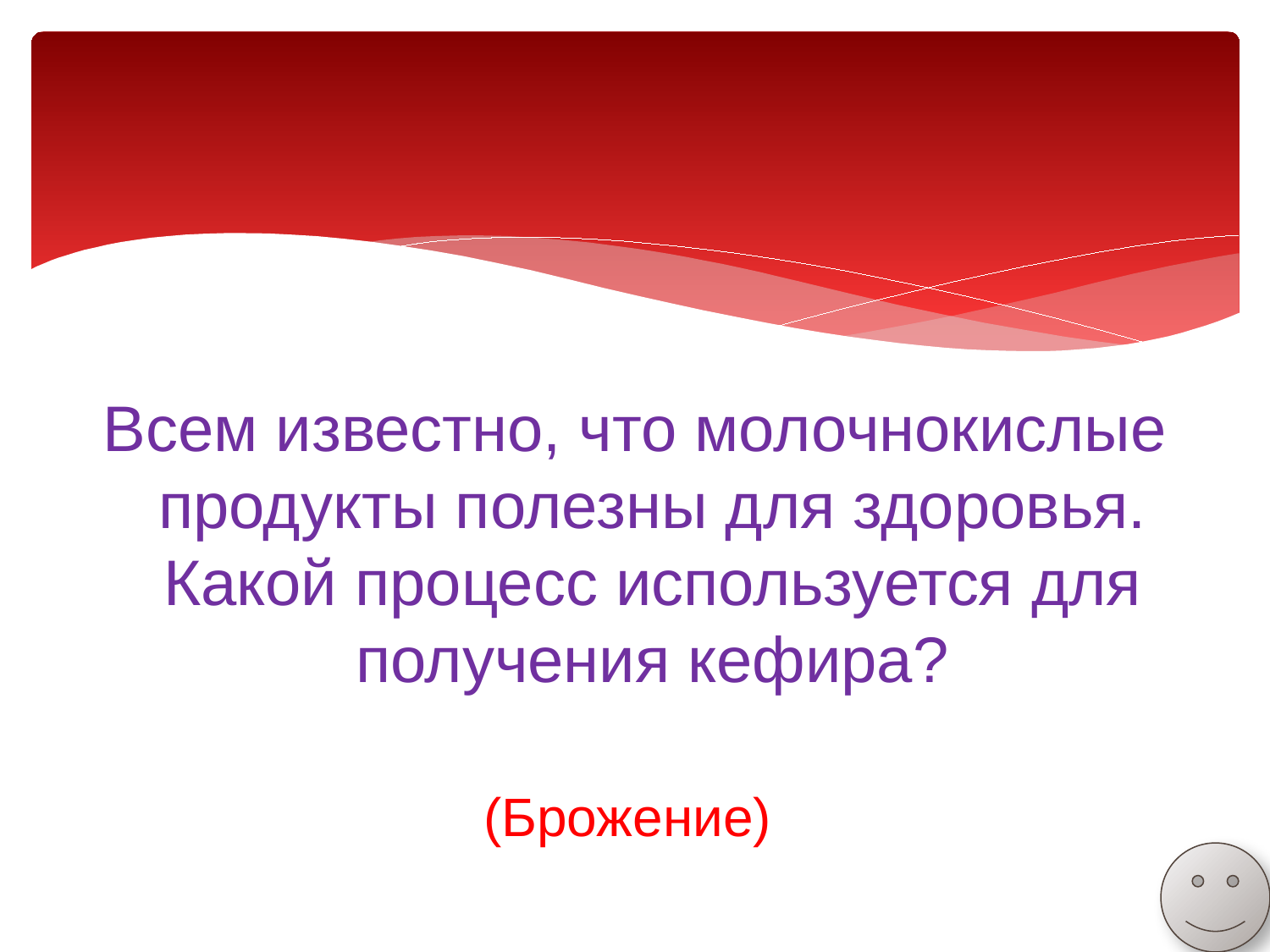

Всем известно, что молочнокислые продукты полезны для здоровья. Какой процесс используется для получения кефира?

(Брожение)
#